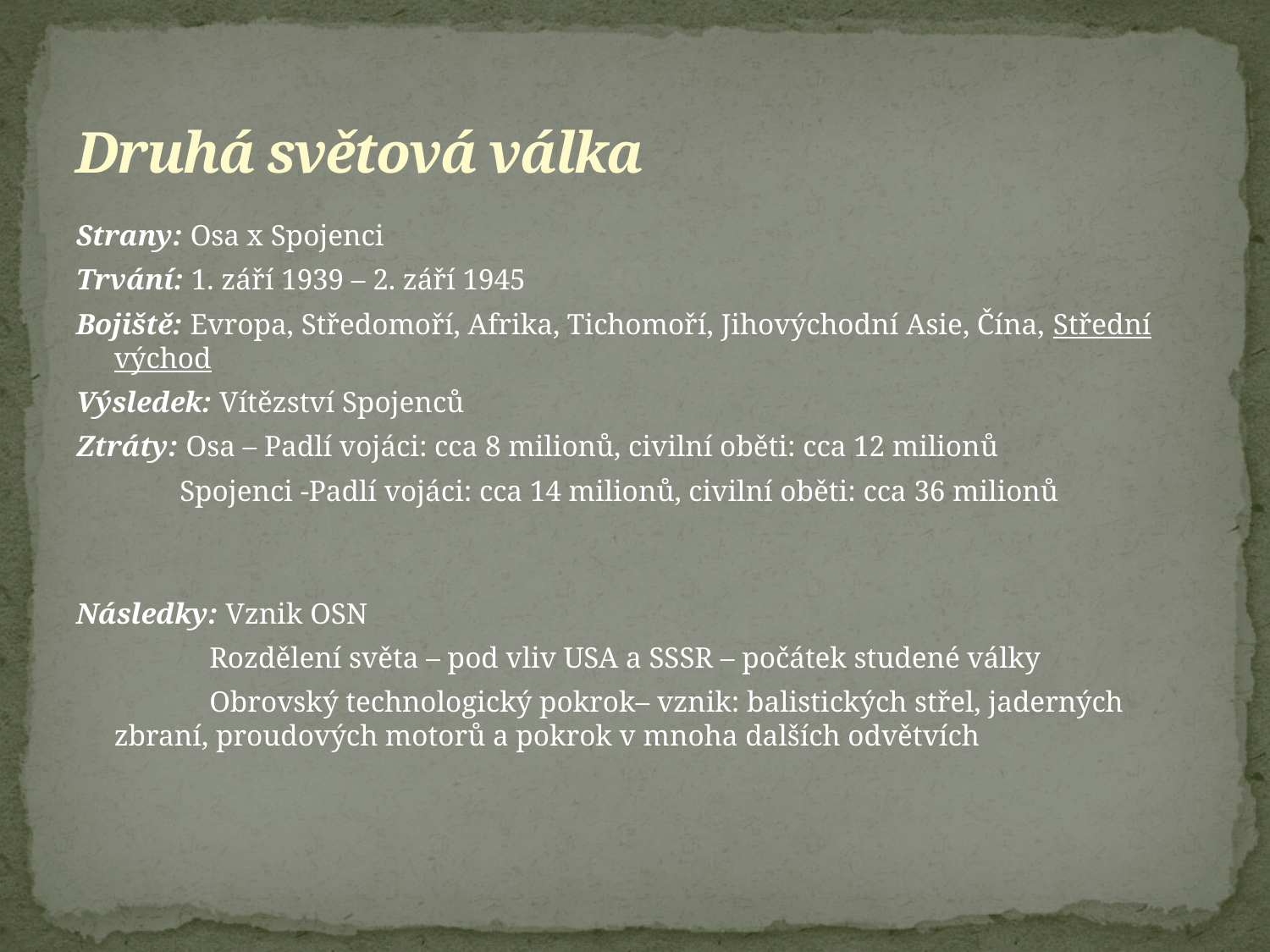

# Druhá světová válka
Strany: Osa x Spojenci
Trvání: 1. září 1939 – 2. září 1945
Bojiště: Evropa, Středomoří, Afrika, Tichomoří, Jihovýchodní Asie, Čína, Střední východ
Výsledek: Vítězství Spojenců
Ztráty: Osa – Padlí vojáci: cca 8 milionů, civilní oběti: cca 12 milionů
              Spojenci -Padlí vojáci: cca 14 milionů, civilní oběti: cca 36 milionů

Následky: Vznik OSN
                  Rozdělení světa – pod vliv USA a SSSR – počátek studené války
                  Obrovský technologický pokrok– vznik: balistických střel, jaderných zbraní, proudových motorů a pokrok v mnoha dalších odvětvích